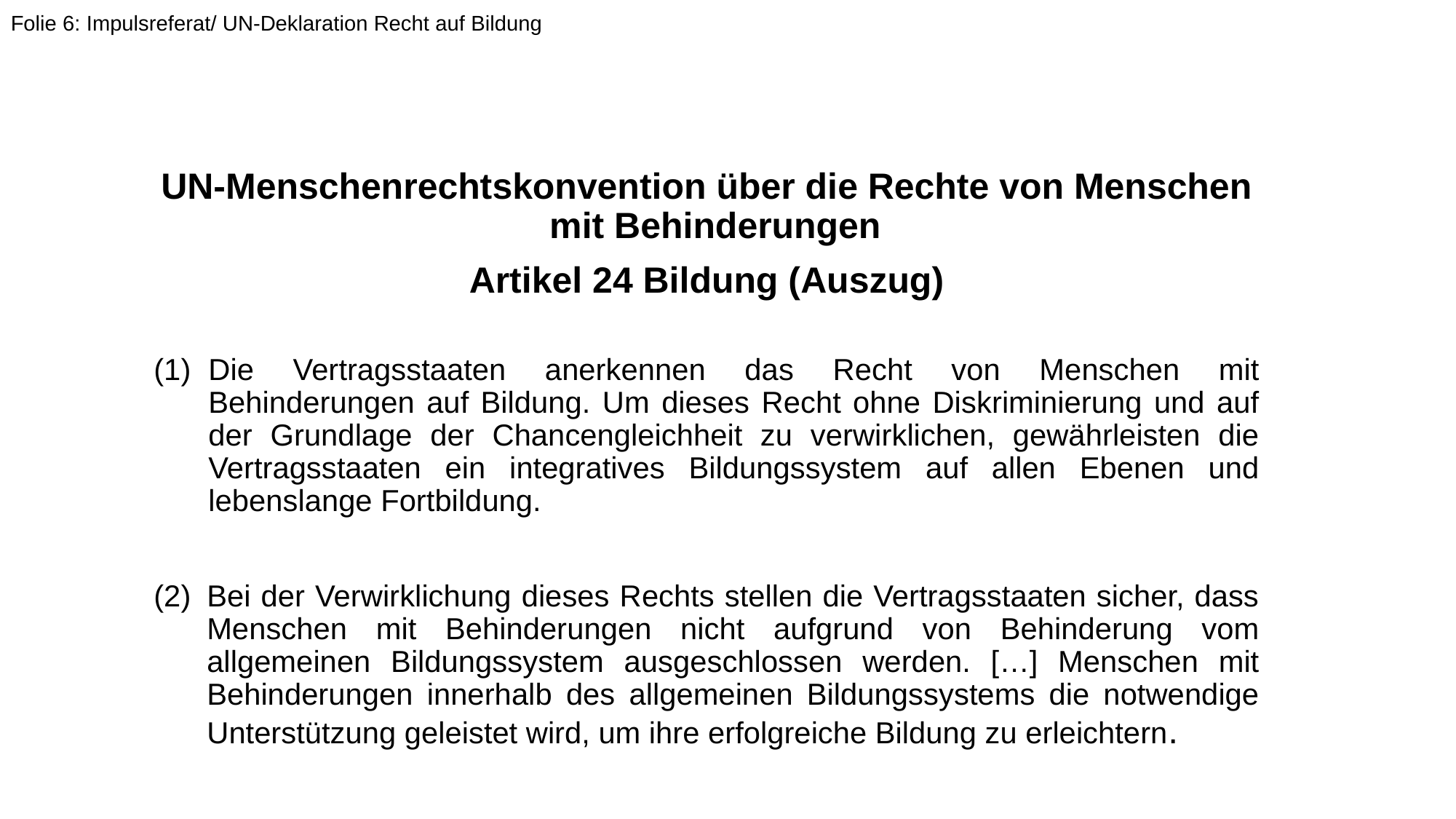

Folie 6: Impulsreferat/ UN-Deklaration Recht auf Bildung
UN-Menschenrechtskonvention über die Rechte von Menschen mit Behinderungen
Artikel 24 Bildung (Auszug)

Die Vertragsstaaten anerkennen das Recht von Menschen mit Behinderungen auf Bildung. Um dieses Recht ohne Diskriminierung und auf der Grundlage der Chancengleichheit zu verwirklichen, gewährleisten die Vertragsstaaten ein integratives Bildungssystem auf allen Ebenen und lebenslange Fortbildung.

Bei der Verwirklichung dieses Rechts stellen die Vertragsstaaten sicher, dass Menschen mit Behinderungen nicht aufgrund von Behinderung vom allgemeinen Bildungssystem ausgeschlossen werden. […] Menschen mit Behinderungen innerhalb des allgemeinen Bildungssystems die notwendige Unterstützung geleistet wird, um ihre erfolgreiche Bildung zu erleichtern.